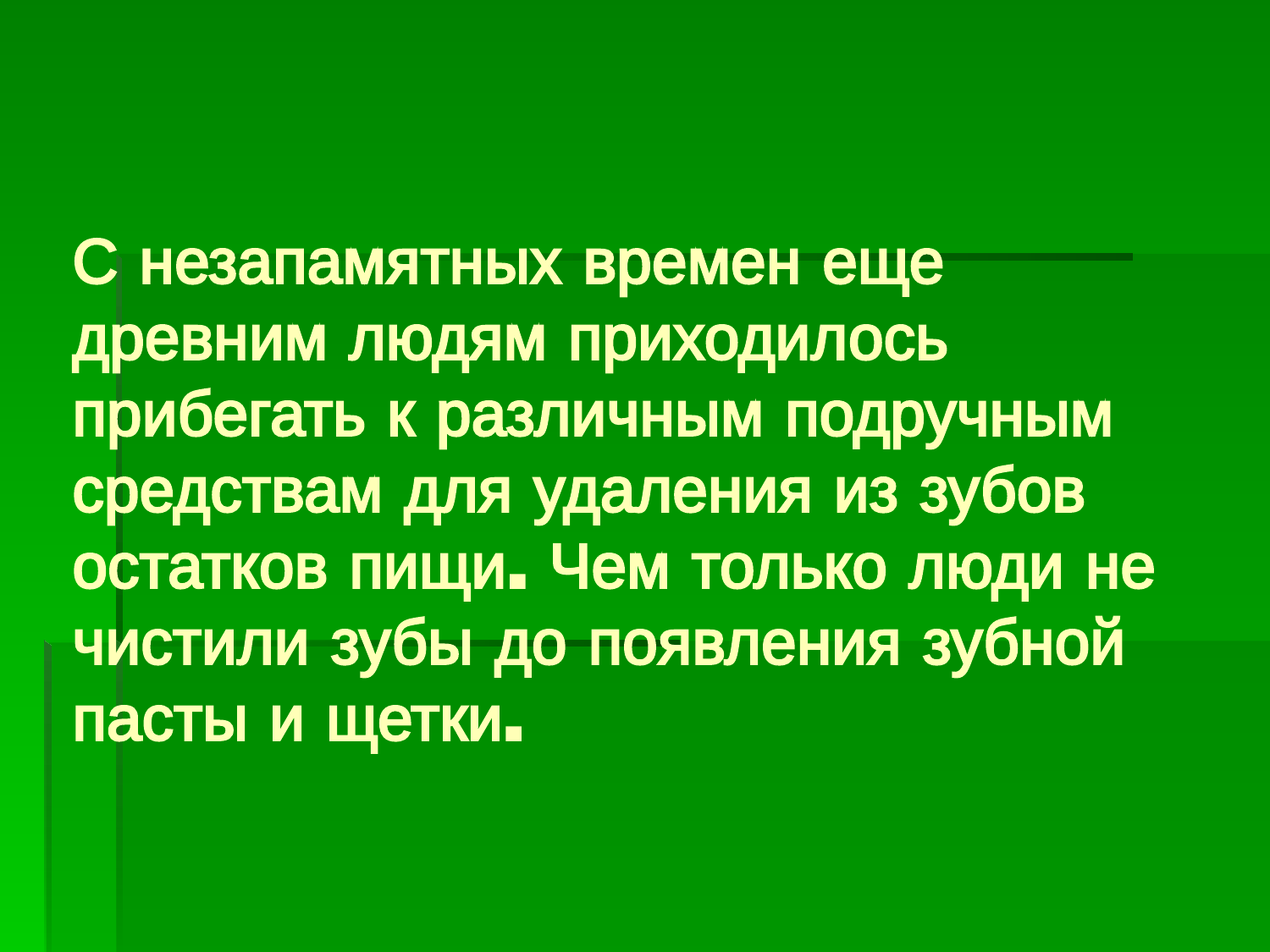

# С незапамятных времен еще древним людям приходилось прибегать к различным подручным средствам для удаления из зубов остатков пищи. Чем только люди не чистили зубы до появления зубной пасты и щетки.